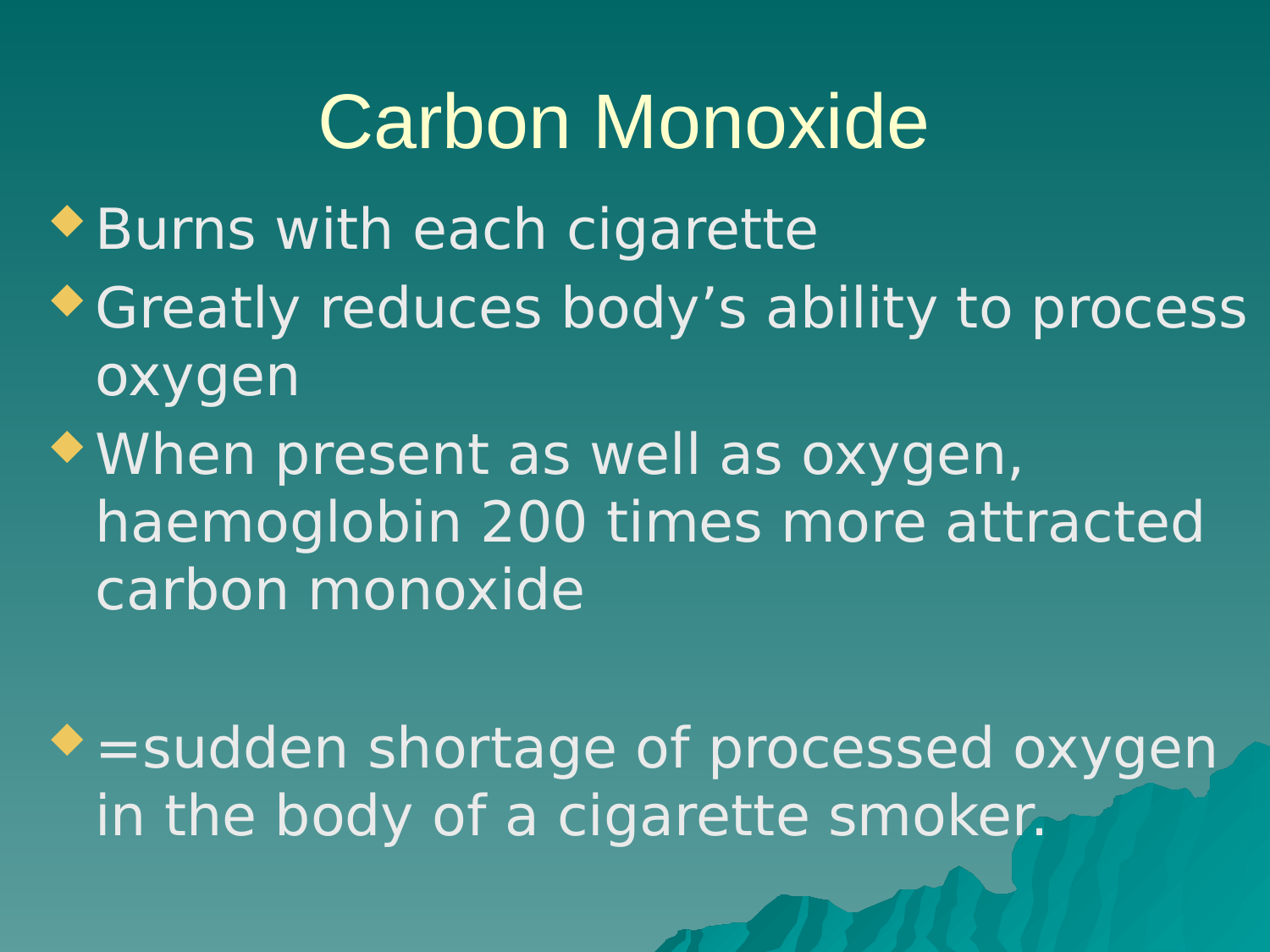

# Carbon Monoxide
Burns with each cigarette
Greatly reduces body’s ability to process oxygen
When present as well as oxygen, haemoglobin 200 times more attracted carbon monoxide

=sudden shortage of processed oxygen in the body of a cigarette smoker.